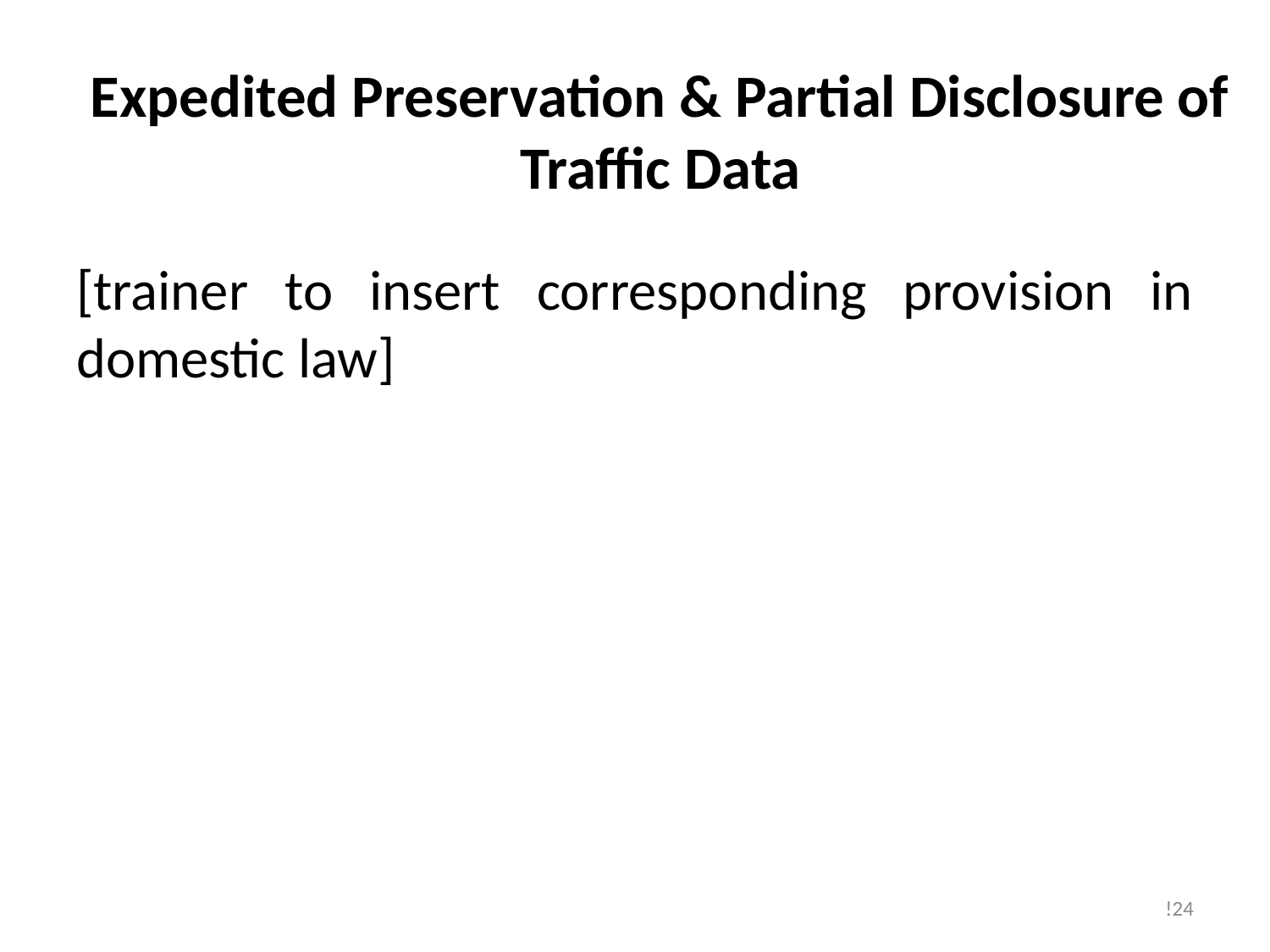

# Expedited Preservation & Partial Disclosure of Traffic Data
[trainer to insert corresponding provision in domestic law]
!24